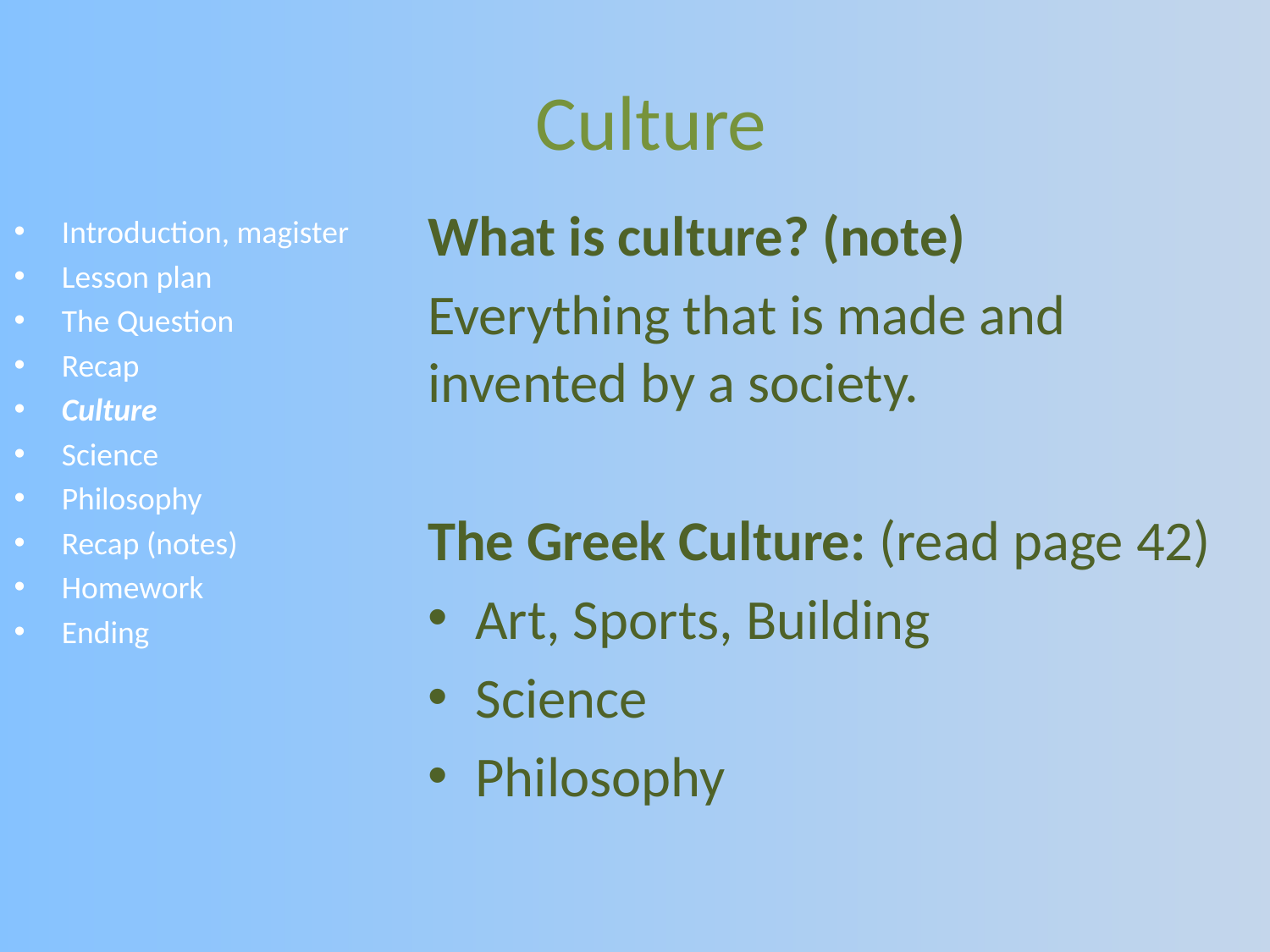

# Culture
What is culture? (note)
Everything that is made and invented by a society.

The Greek Culture: (read page 42)
Art, Sports, Building
Science
Philosophy

Introduction, magister
Lesson plan
The Question
Recap
Culture
Science
Philosophy
Recap (notes)
Homework
Ending